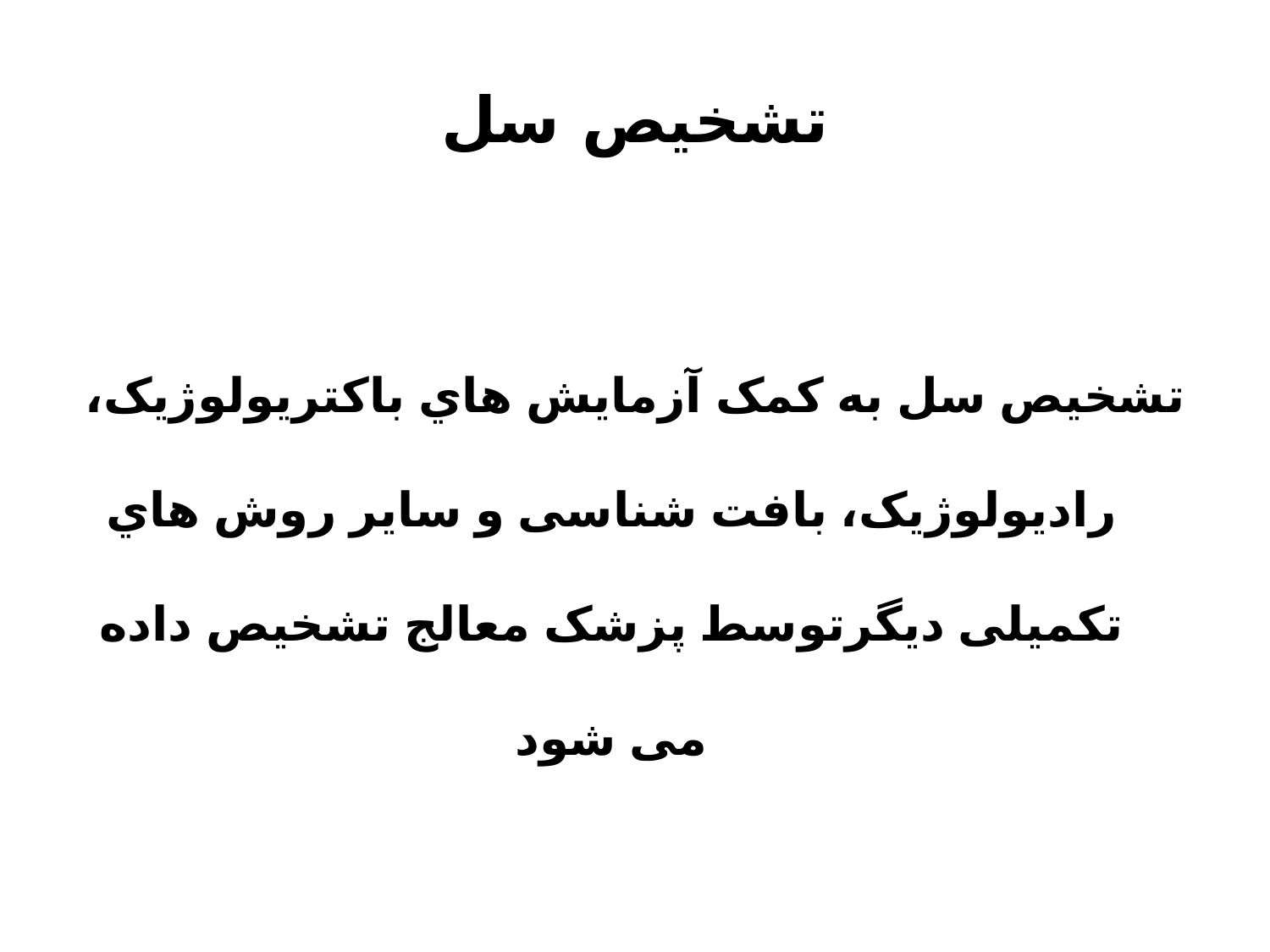

# تشخیص سل
تشخیص سل به کمک آزمایش هاي باکتریولوژیک، رادیولوژیک، بافت شناسی و سایر روش هاي تکمیلی دیگرتوسط پزشک معالج تشخیص داده می شود